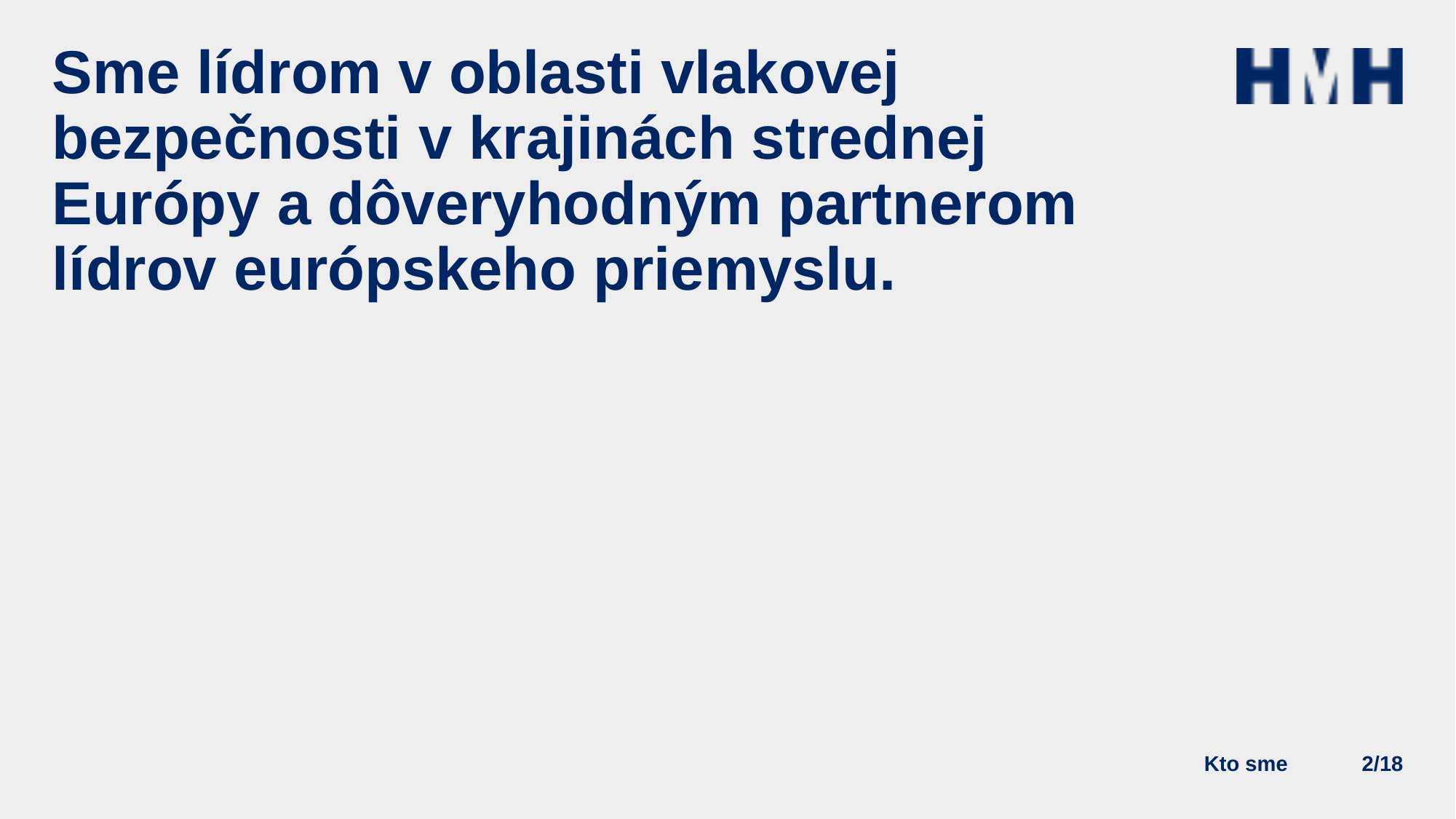

# Sme lídrom v oblasti vlakovej bezpečnosti v krajinách strednej Európy a dôveryhodným partnerom lídrov európskeho priemyslu.
2/18
Kto sme